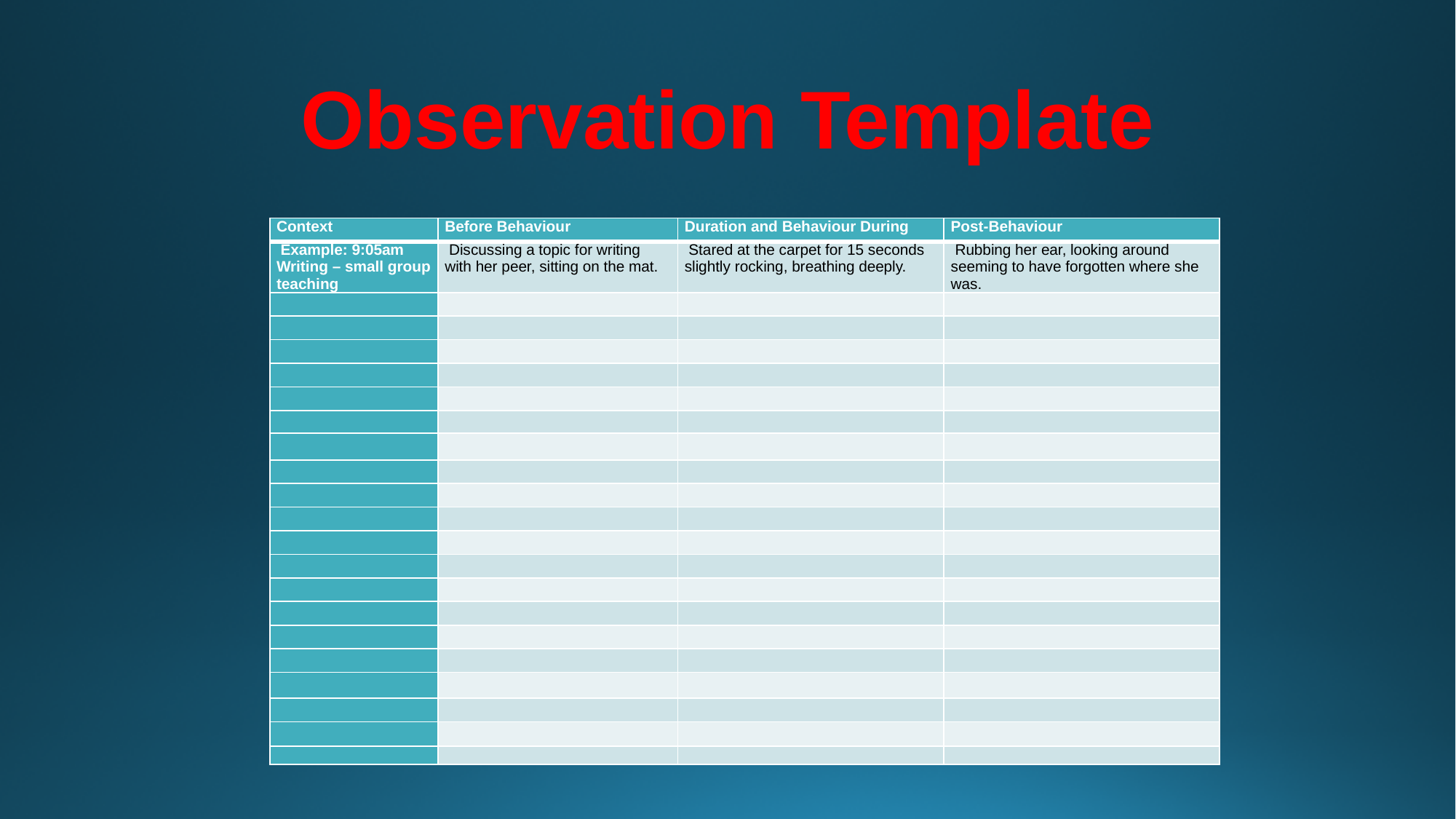

# Observation Template
| Context | Before Behaviour | Duration and Behaviour During | Post-Behaviour |
| --- | --- | --- | --- |
| Example: 9:05am Writing – small group teaching | Discussing a topic for writing with her peer, sitting on the mat. | Stared at the carpet for 15 seconds slightly rocking, breathing deeply. | Rubbing her ear, looking around seeming to have forgotten where she was. |
|  |  |  |  |
|  |  |  |  |
|  |  |  |  |
|  |  |  |  |
|  |  |  |  |
|  |  |  |  |
|  |  |  |  |
|  |  |  |  |
|  |  |  |  |
|  |  |  |  |
|  |  |  |  |
|  |  |  |  |
|  |  |  |  |
|  |  |  |  |
|  |  |  |  |
|  |  |  |  |
|  |  |  |  |
|  |  |  |  |
|  |  |  |  |
|  |  |  |  |